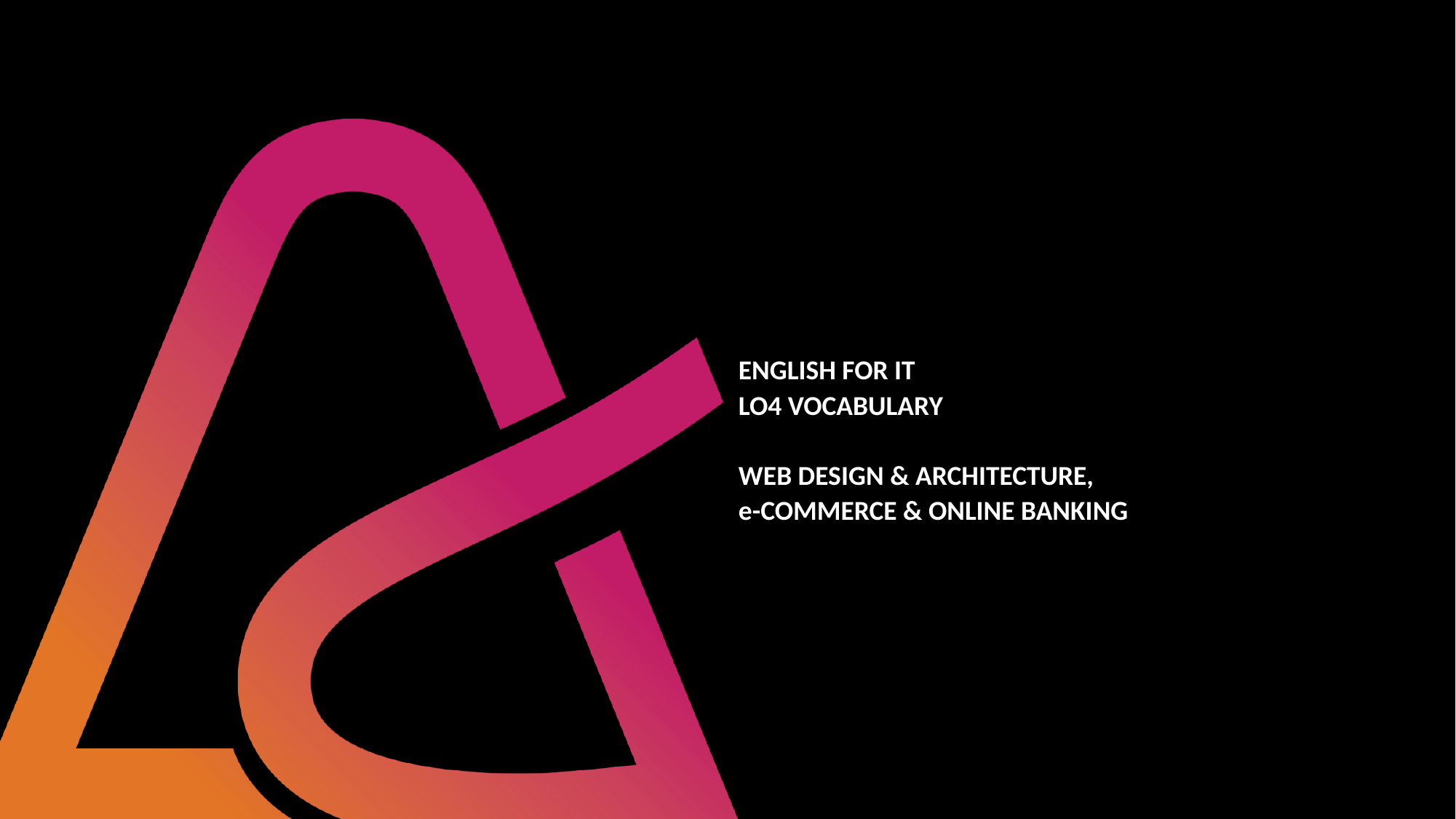

# ENGLISH FOR IT LO4 VOCABULARY WEB DESIGN & ARCHITECTURE, e-COMMERCE & ONLINE BANKING